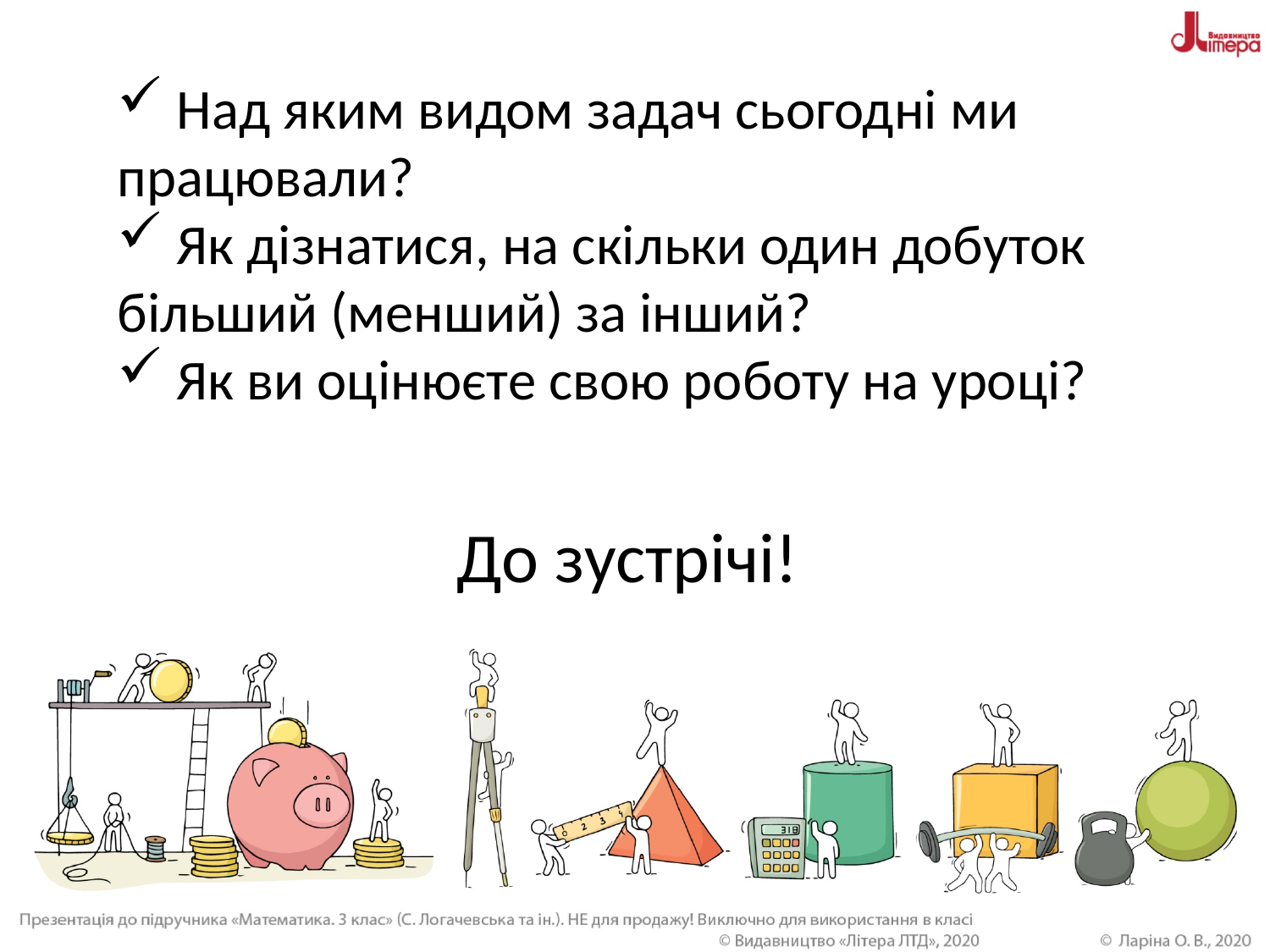

Над яким видом задач сьогодні ми працювали?
 Як дізнатися, на скільки один добуток більший (менший) за інший?
 Як ви оцінюєте свою роботу на уроці?
До зустрічі!